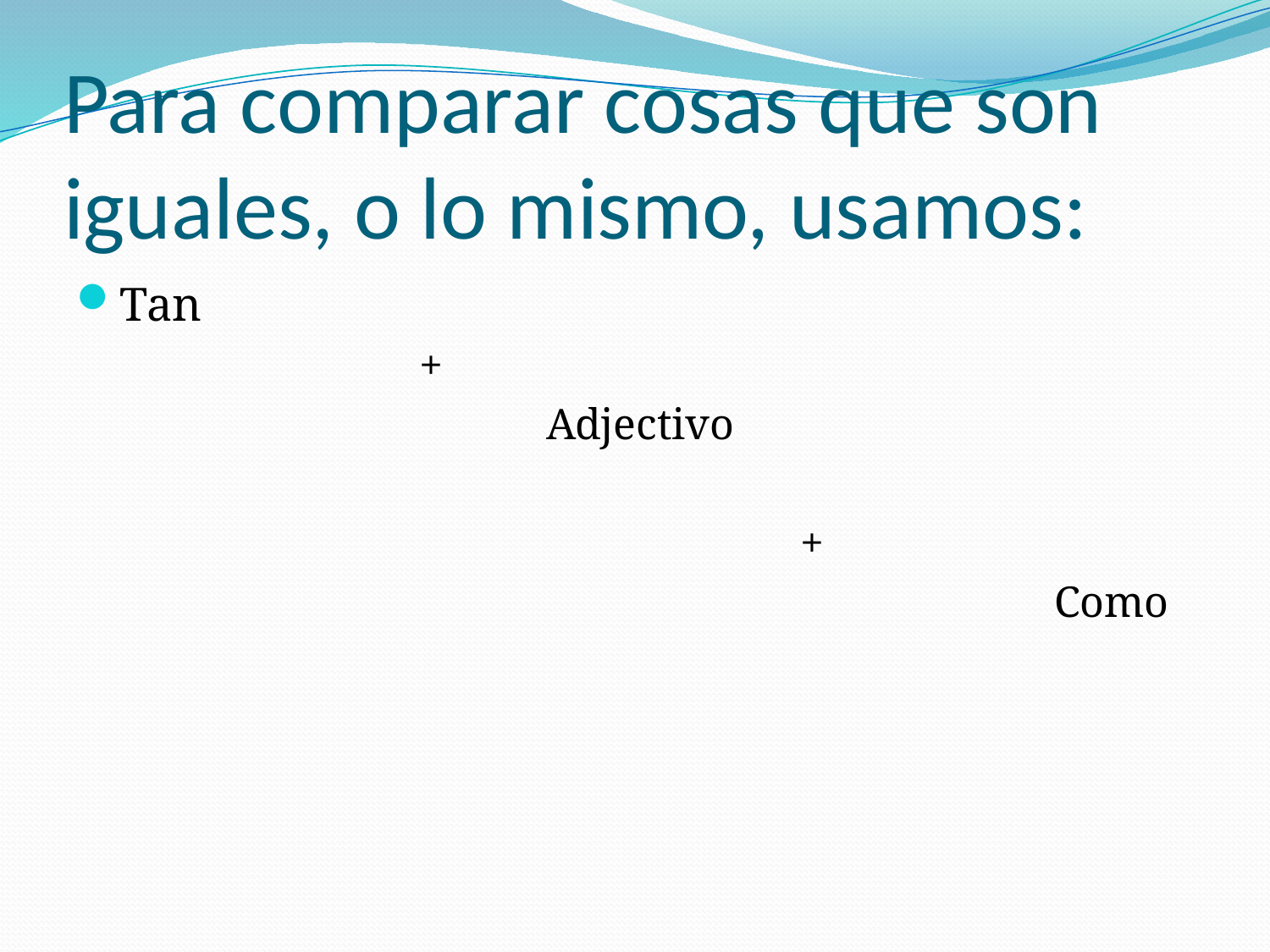

# Para comparar cosas que son iguales, o lo mismo, usamos:
Tan
			+
				Adjectivo

						+
								Como